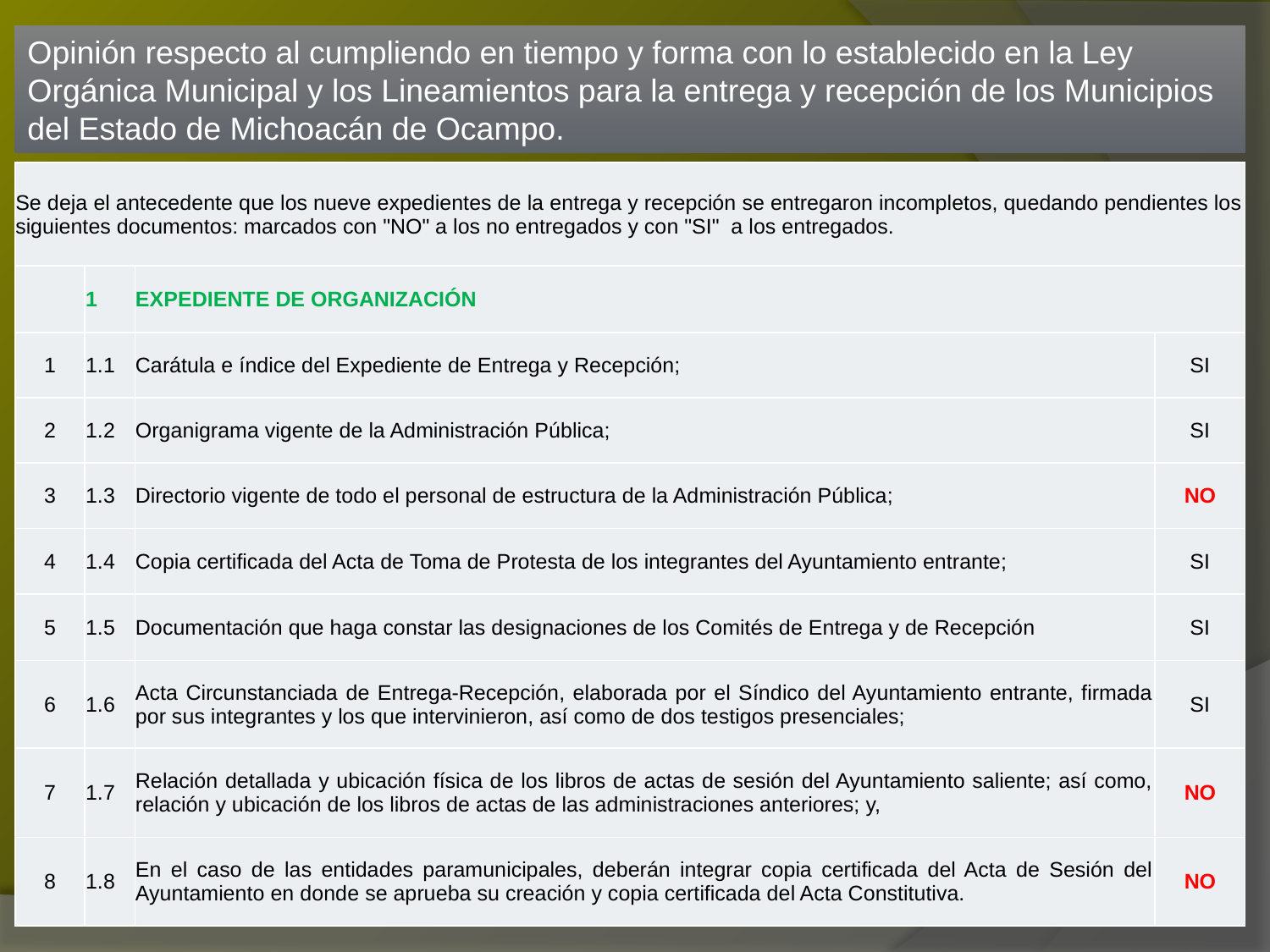

Opinión respecto al cumpliendo en tiempo y forma con lo establecido en la Ley Orgánica Municipal y los Lineamientos para la entrega y recepción de los Municipios del Estado de Michoacán de Ocampo.
| Se deja el antecedente que los nueve expedientes de la entrega y recepción se entregaron incompletos, quedando pendientes los siguientes documentos: marcados con "NO" a los no entregados y con "SI" a los entregados. |  |  |  |
| --- | --- | --- | --- |
|  | 1 | EXPEDIENTE DE ORGANIZACIÓN |  |
| 1 | 1.1 | Carátula e índice del Expediente de Entrega y Recepción; | SI |
| 2 | 1.2 | Organigrama vigente de la Administración Pública; | SI |
| 3 | 1.3 | Directorio vigente de todo el personal de estructura de la Administración Pública; | NO |
| 4 | 1.4 | Copia certificada del Acta de Toma de Protesta de los integrantes del Ayuntamiento entrante; | SI |
| 5 | 1.5 | Documentación que haga constar las designaciones de los Comités de Entrega y de Recepción | SI |
| 6 | 1.6 | Acta Circunstanciada de Entrega-Recepción, elaborada por el Síndico del Ayuntamiento entrante, firmada por sus integrantes y los que intervinieron, así como de dos testigos presenciales; | SI |
| 7 | 1.7 | Relación detallada y ubicación física de los libros de actas de sesión del Ayuntamiento saliente; así como, relación y ubicación de los libros de actas de las administraciones anteriores; y, | NO |
| 8 | 1.8 | En el caso de las entidades paramunicipales, deberán integrar copia certificada del Acta de Sesión del Ayuntamiento en donde se aprueba su creación y copia certificada del Acta Constitutiva. | NO |